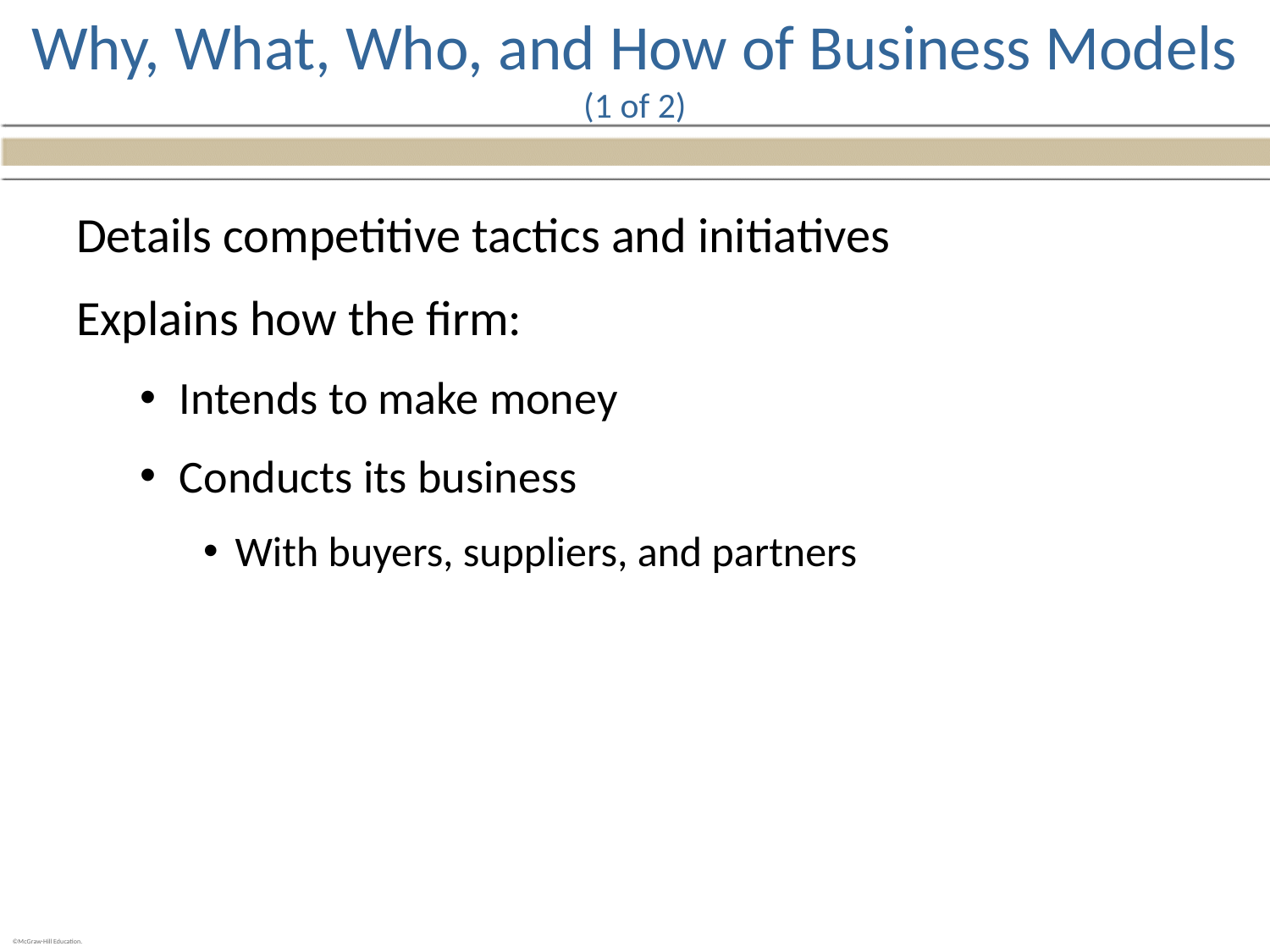

# Why, What, Who, and How of Business Models (1 of 2)
Details competitive tactics and initiatives
Explains how the firm:
Intends to make money
Conducts its business
With buyers, suppliers, and partners